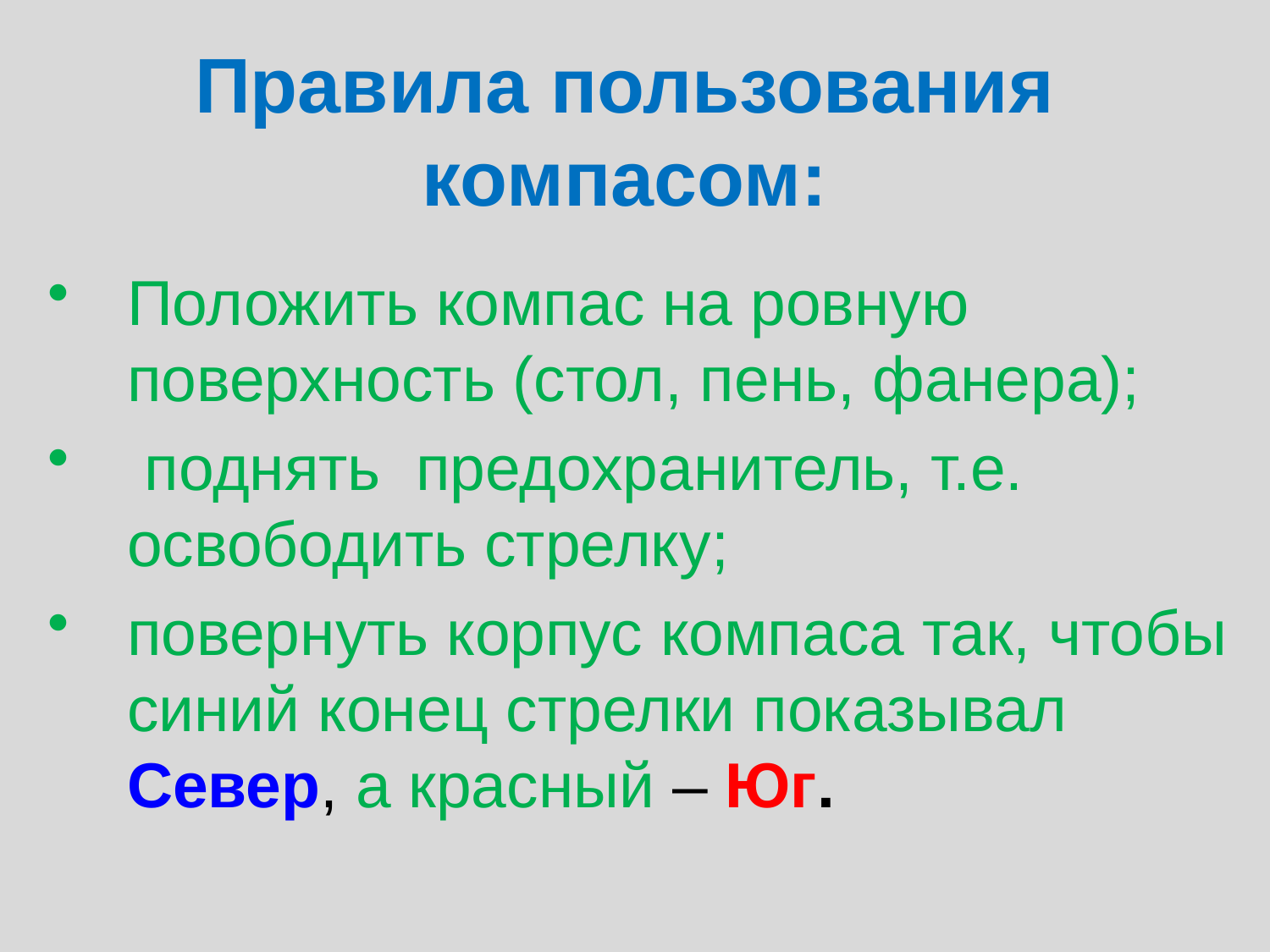

# Правила пользования компасом:
Положить компас на ровную поверхность (стол, пень, фанера);
 поднять  предохранитель, т.е. освободить стрелку;
повернуть корпус компаса так, чтобы синий конец стрелки показывал Север, а красный – Юг.